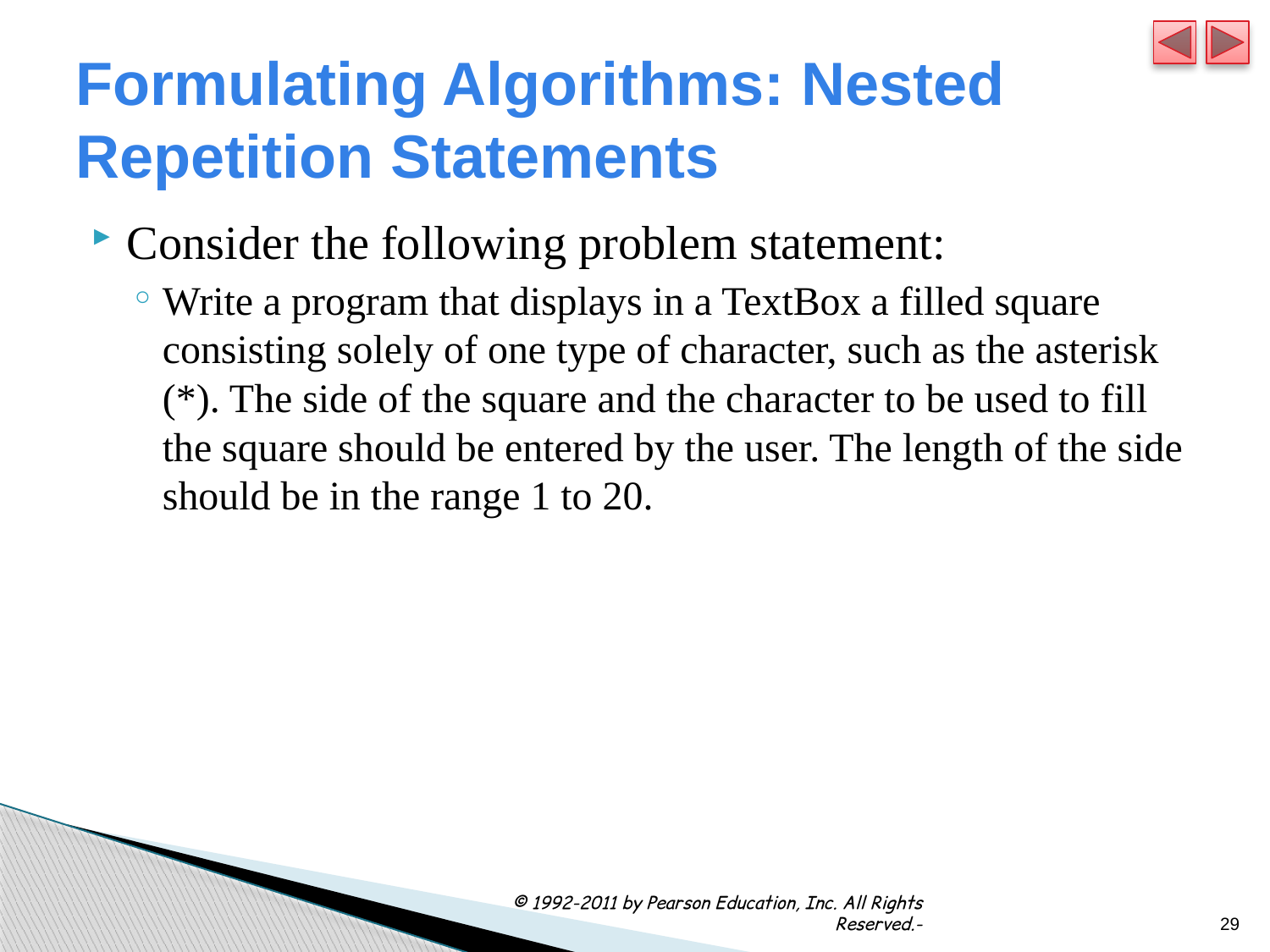

# Formulating Algorithms: Nested Repetition Statements
Consider the following problem statement:
Write a program that displays in a TextBox a filled square consisting solely of one type of character, such as the asterisk (*). The side of the square and the character to be used to fill the square should be entered by the user. The length of the side should be in the range 1 to 20.
© 1992-2011 by Pearson Education, Inc. All Rights Reserved.-
29